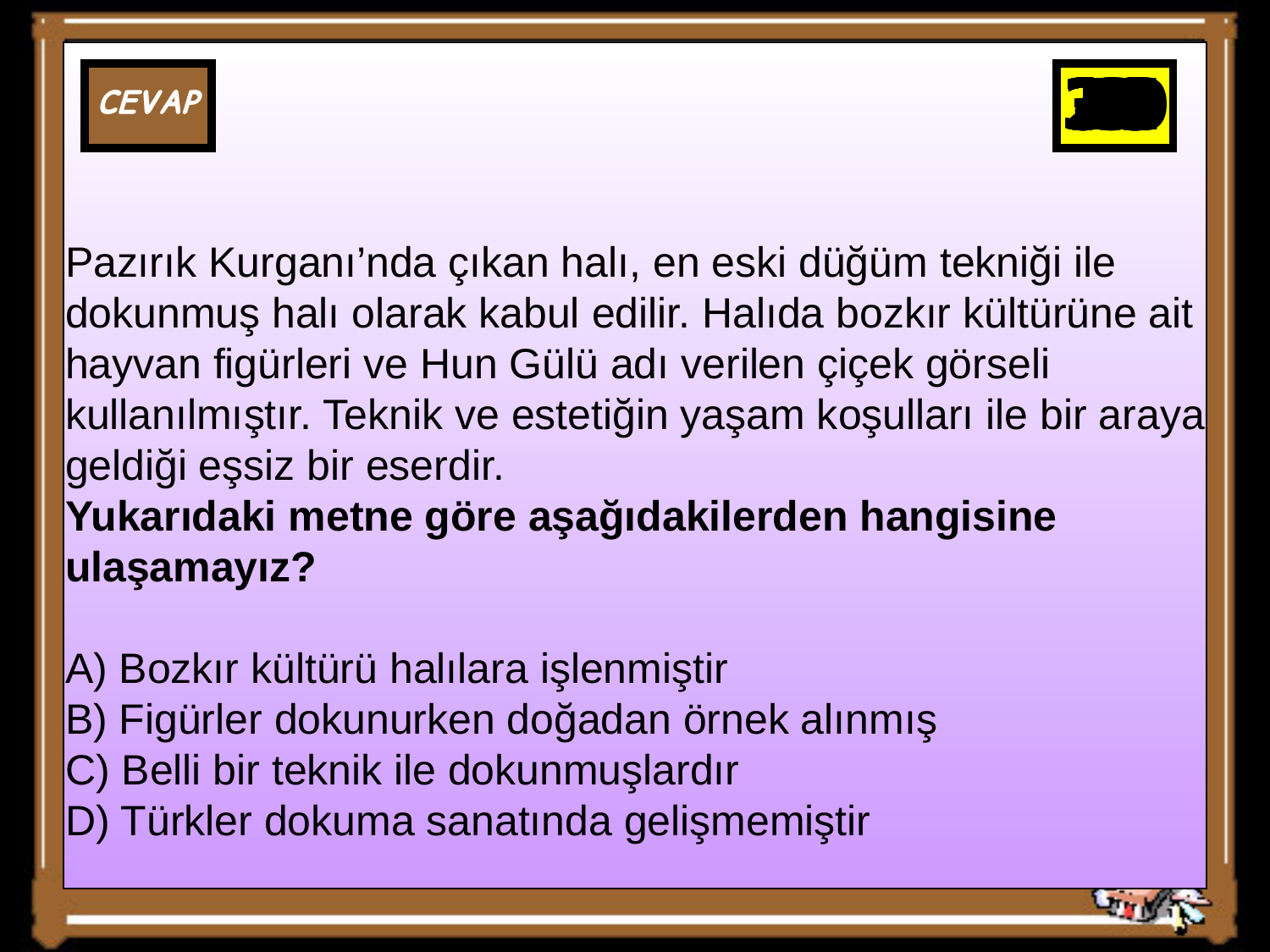

34
35
36
38
25
31
32
33
37
39
0
30
29
28
27
26
24
23
22
21
20
19
18
17
16
15
14
13
12
11
10
9
8
7
6
5
4
3
2
1
40

CEVAP
Pazırık Kurganı’nda çıkan halı, en eski düğüm tekniği ile dokunmuş halı olarak kabul edilir. Halıda bozkır kültürüne ait hayvan figürleri ve Hun Gülü adı verilen çiçek görseli kullanılmıştır. Teknik ve estetiğin yaşam koşulları ile bir araya geldiği eşsiz bir eserdir.
Yukarıdaki metne göre aşağıdakilerden hangisine ulaşamayız?

A) Bozkır kültürü halılara işlenmiştir
B) Figürler dokunurken doğadan örnek alınmış
C) Belli bir teknik ile dokunmuşlardır
D) Türkler dokuma sanatında gelişmemiştir